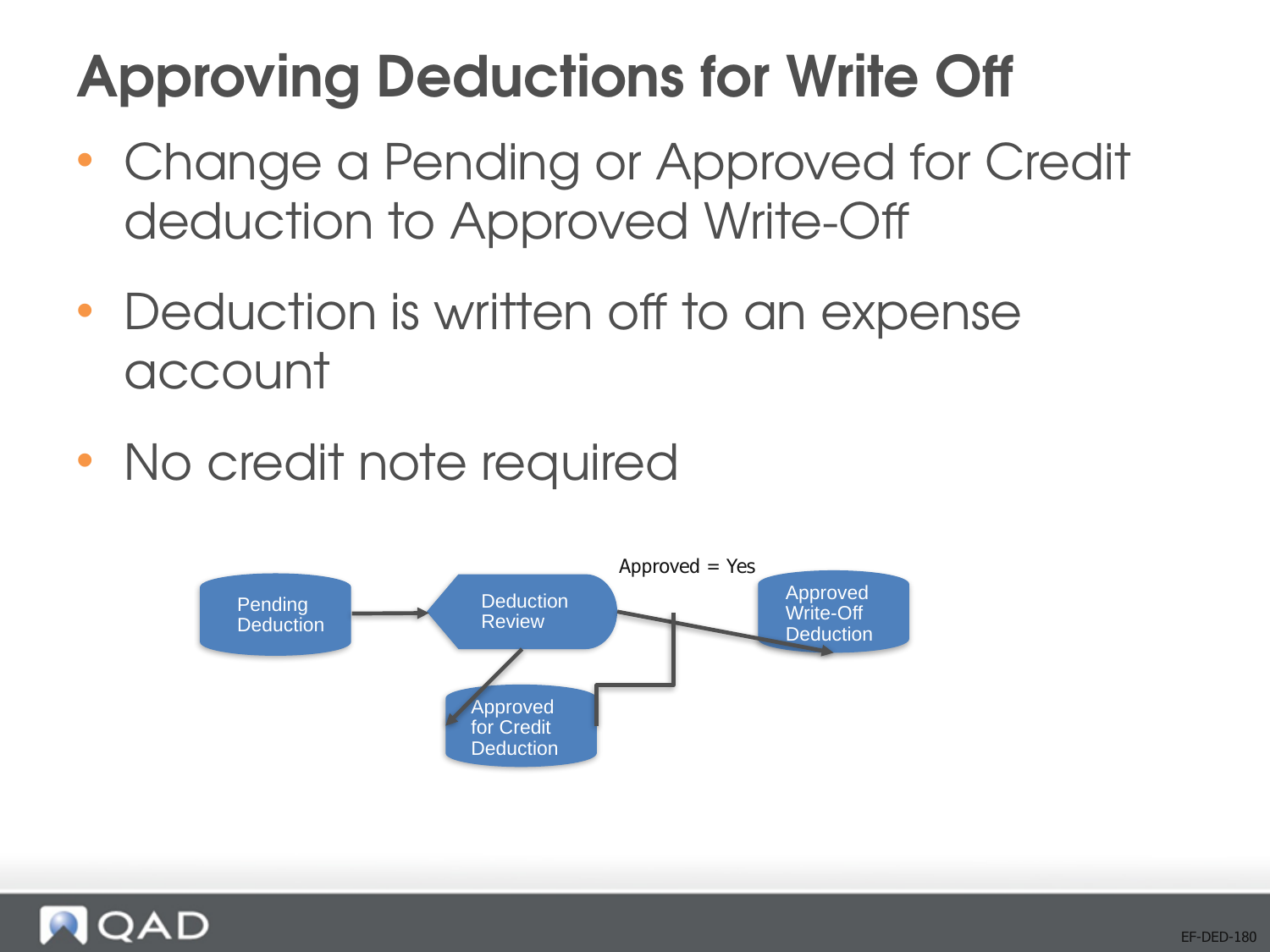

# Approving Deductions for Write Off
Change a Pending or Approved for Credit deduction to Approved Write-Off
Deduction is written off to an expense account
No credit note required
Approved = Yes

Deduction Review
Approved Write-Off Deduction
Pending Deduction

Approved for Credit Deduction
EF-DED-180